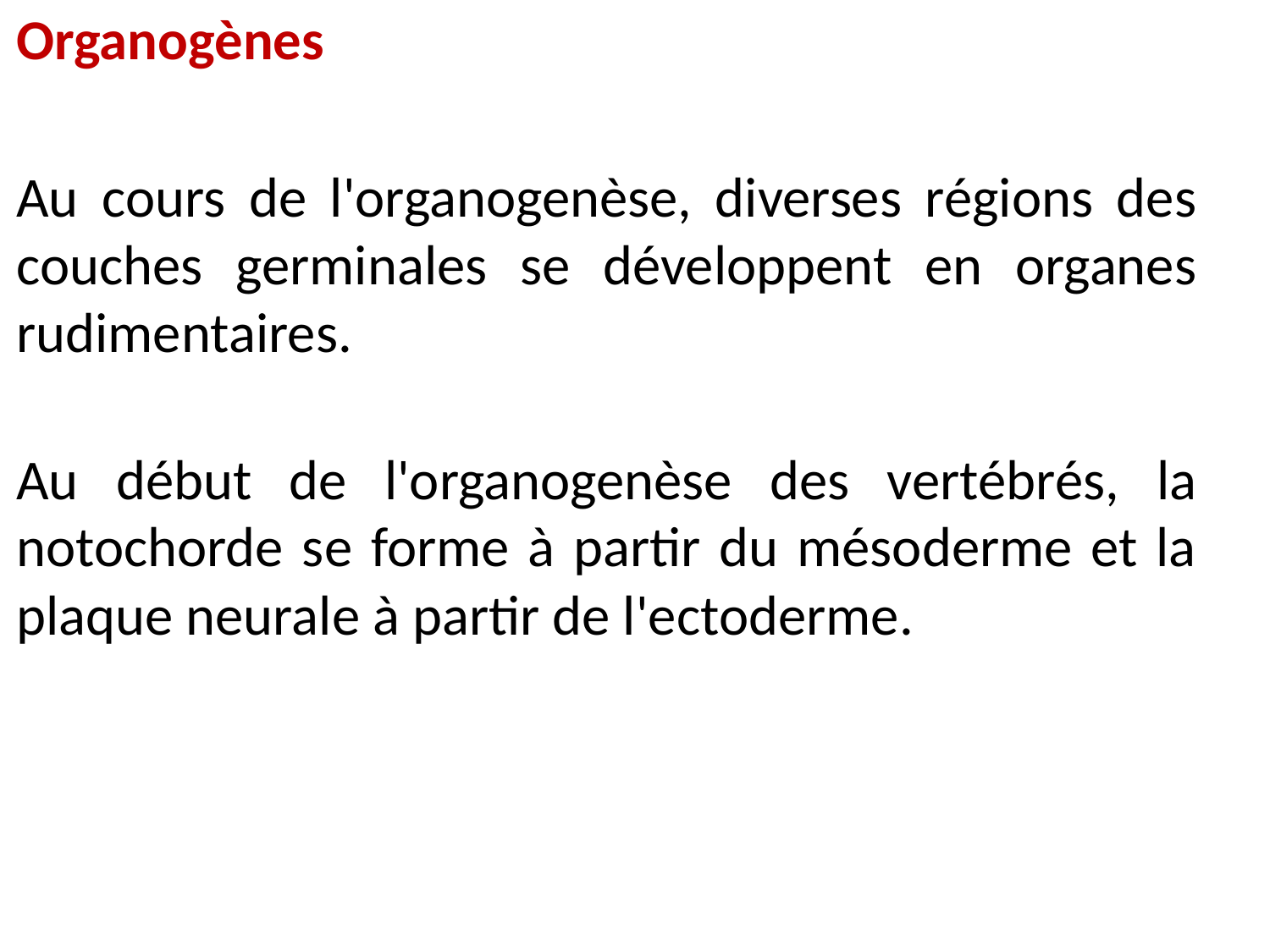

Organogènes

Au cours de l'organogenèse, diverses régions des couches germinales se développent en organes rudimentaires.
Au début de l'organogenèse des vertébrés, la notochorde se forme à partir du mésoderme et la plaque neurale à partir de l'ectoderme.